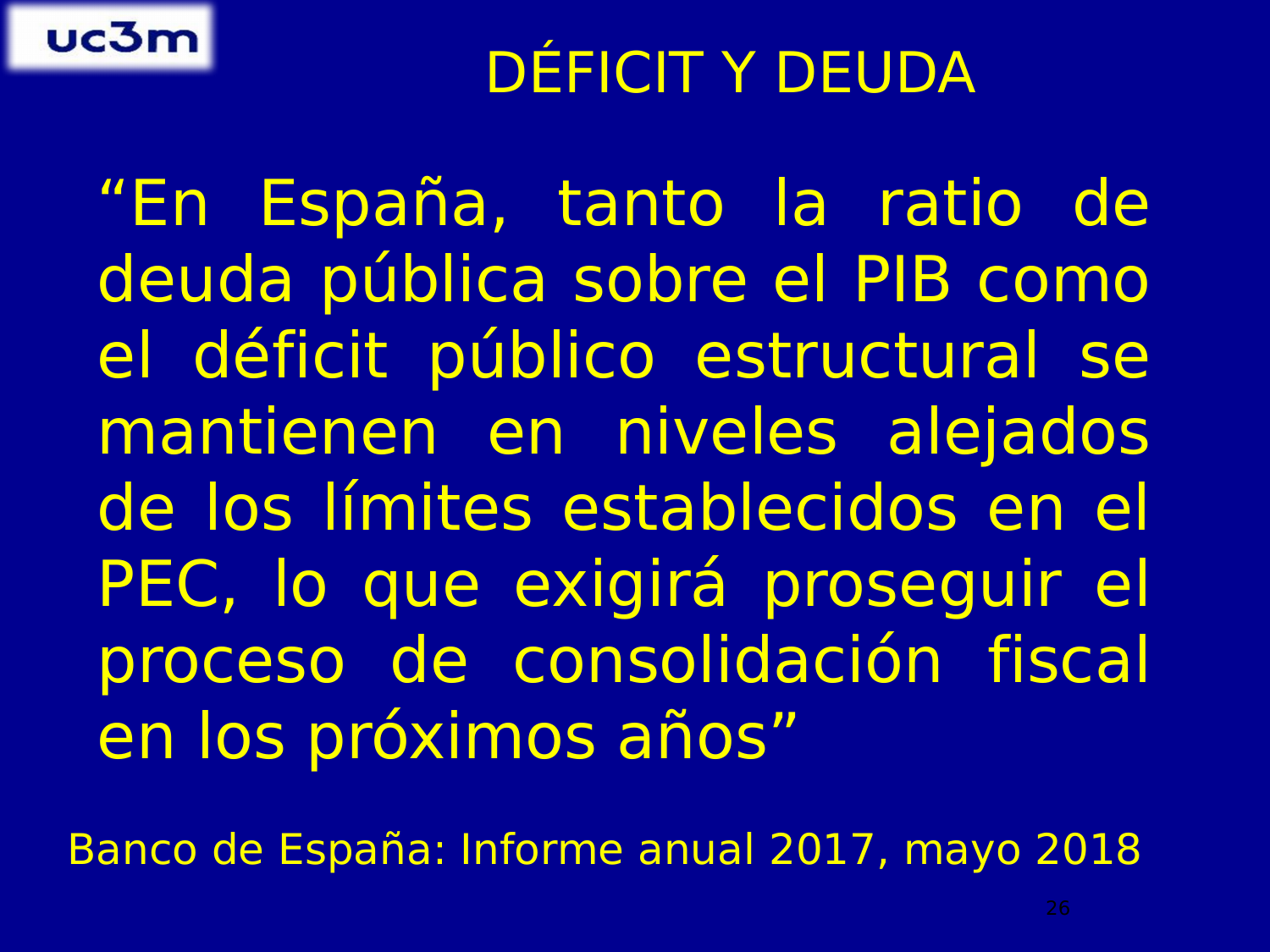

# DÉFICIT Y DEUDA
“En España, tanto la ratio de deuda pública sobre el PIB como el déficit público estructural se mantienen en niveles alejados de los límites establecidos en el PEC, lo que exigirá proseguir el proceso de consolidación fiscal en los próximos años”
Banco de España: Informe anual 2017, mayo 2018
26